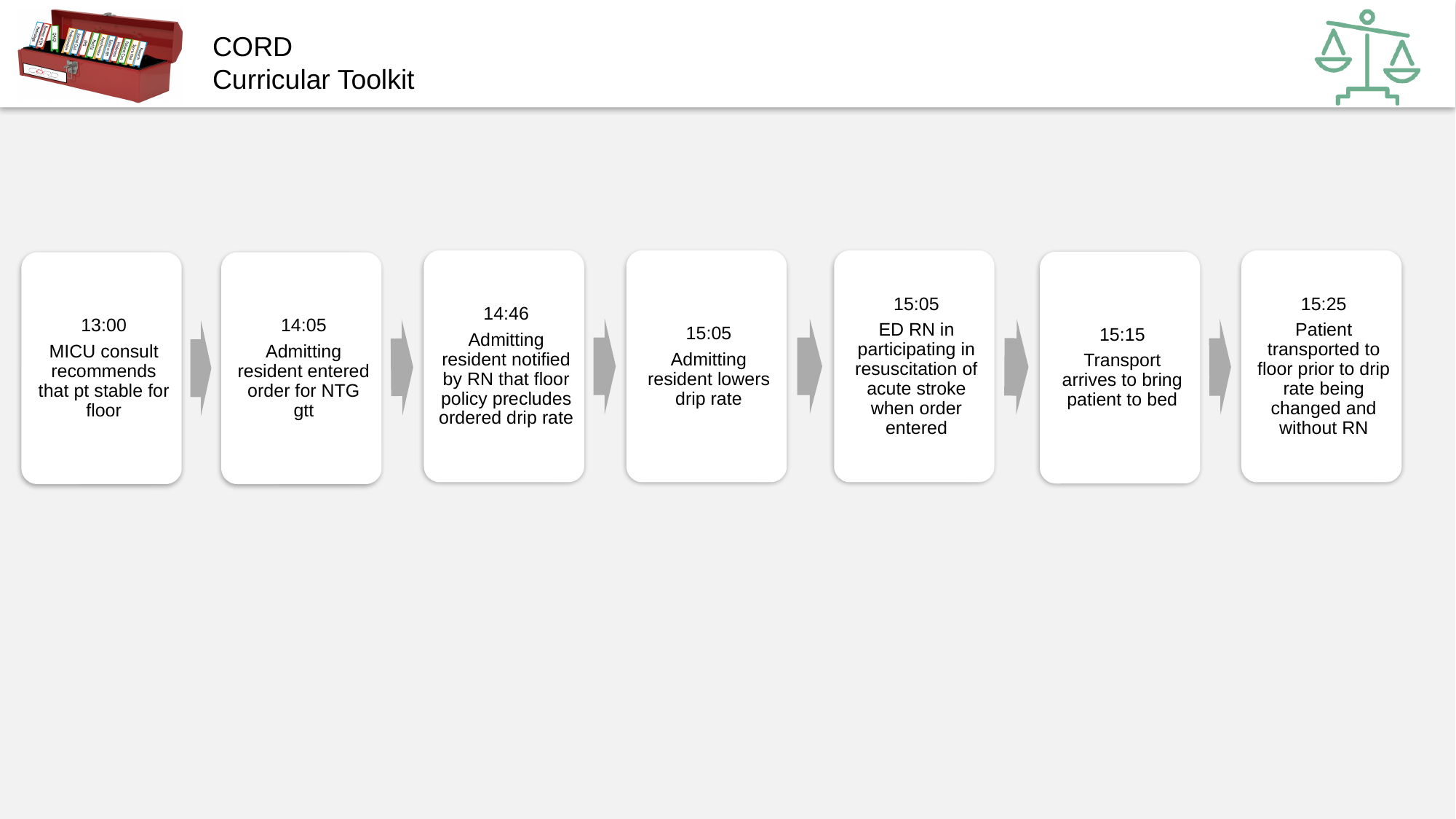

13:00
MICU consult recommends that pt stable for floor

14:05
Admitting resident entered order for NTG gtt

14:46
Admitting resident notified by RN that floor policy precludes ordered drip rate

15:05
Admitting resident lowers drip rate

15:05
ED RN in participating in resuscitation of acute stroke when order entered

15:15
Transport arrives to bring patient to bed

15:25
Patient transported to floor prior to drip rate being changed and without RN